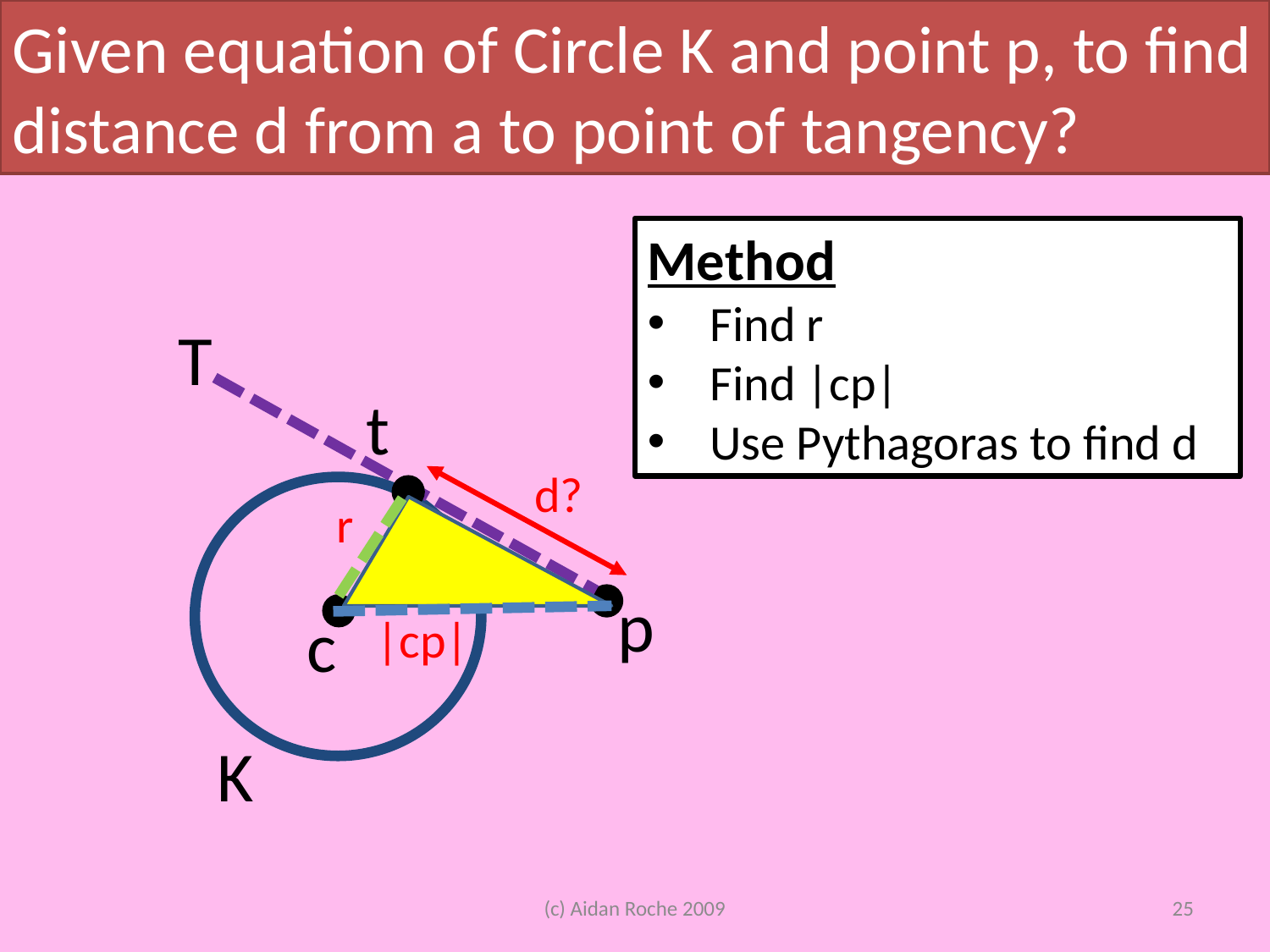

Given equation of Circle K and point p, to find distance d from a to point of tangency?
Method
Find r
Find |cp|
Use Pythagoras to find d
T
t
d?

r

p

c

|cp|
K
(c) Aidan Roche 2009
25